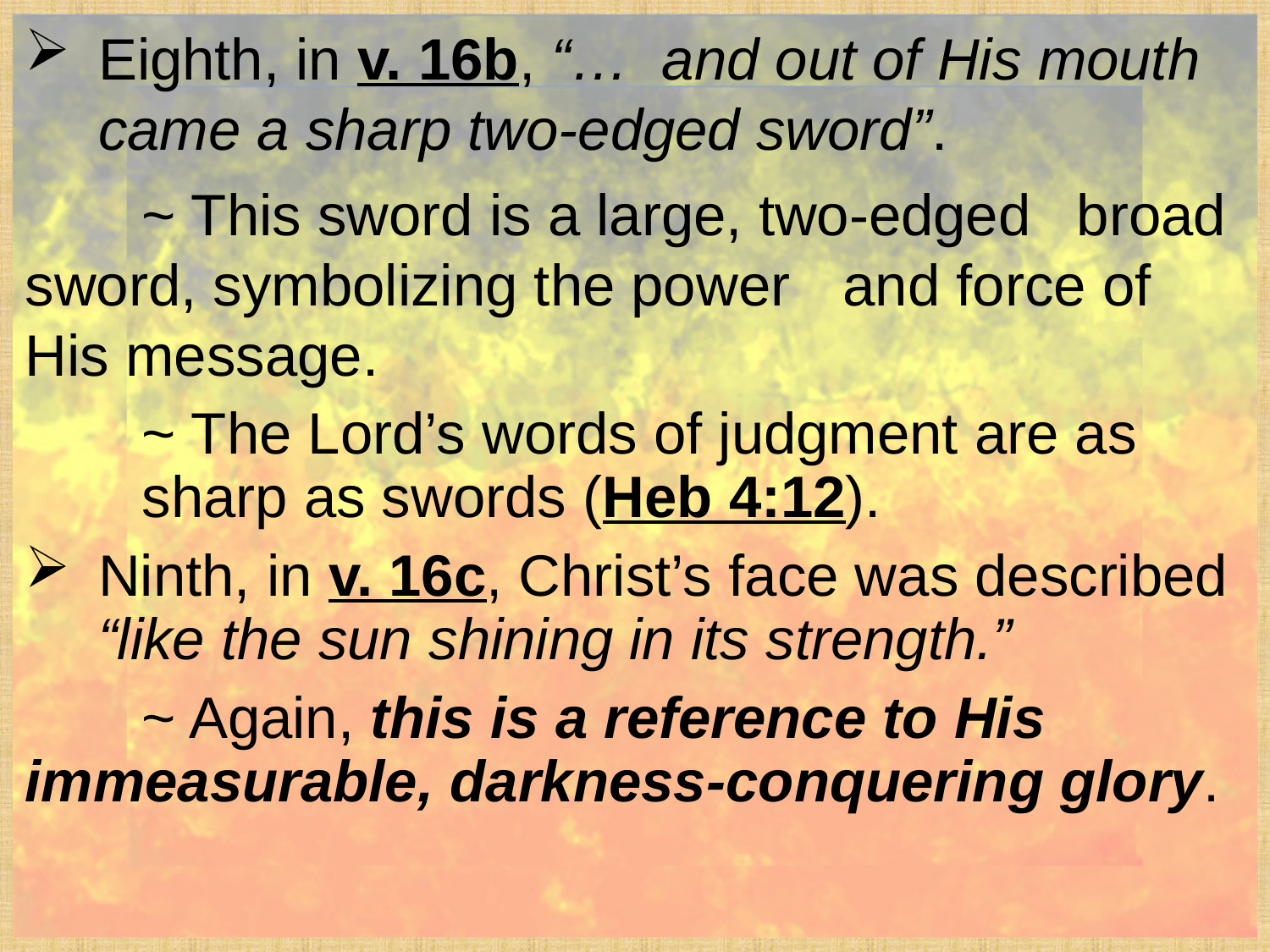

Eighth, in v. 16b, “…  and out of His mouth came a sharp two-edged sword”.
	~ This sword is a large, two-edged 			broad sword, symbolizing the power 		and force of His message.
	~ The Lord’s words of judgment are as 		sharp as swords (Heb 4:12).
Ninth, in v. 16c, Christ’s face was described “like the sun shining in its strength.”
	~ Again, this is a reference to His 			immeasurable, darkness-				conquering glory.